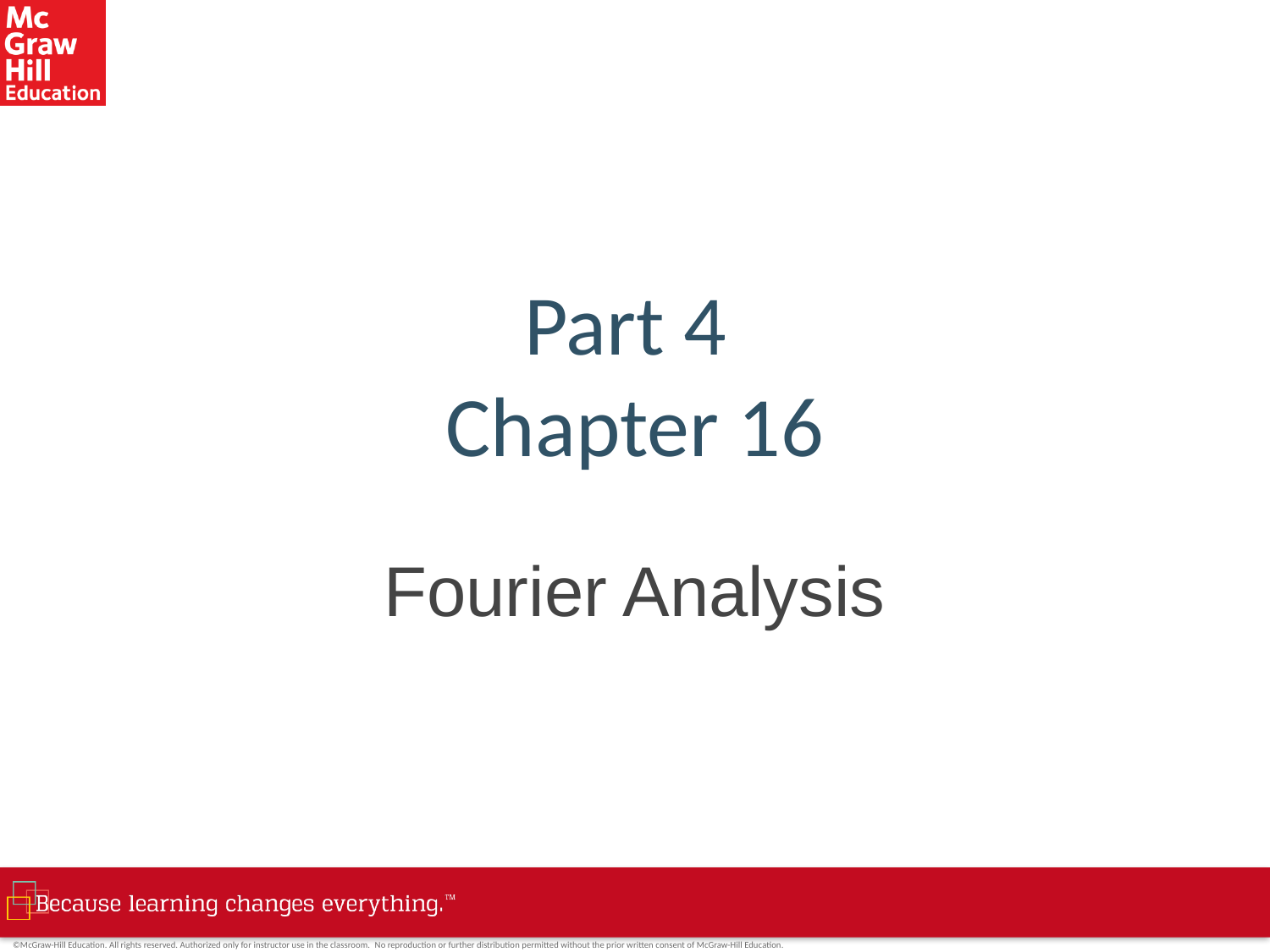

# Part 4 Chapter 16
Fourier Analysis